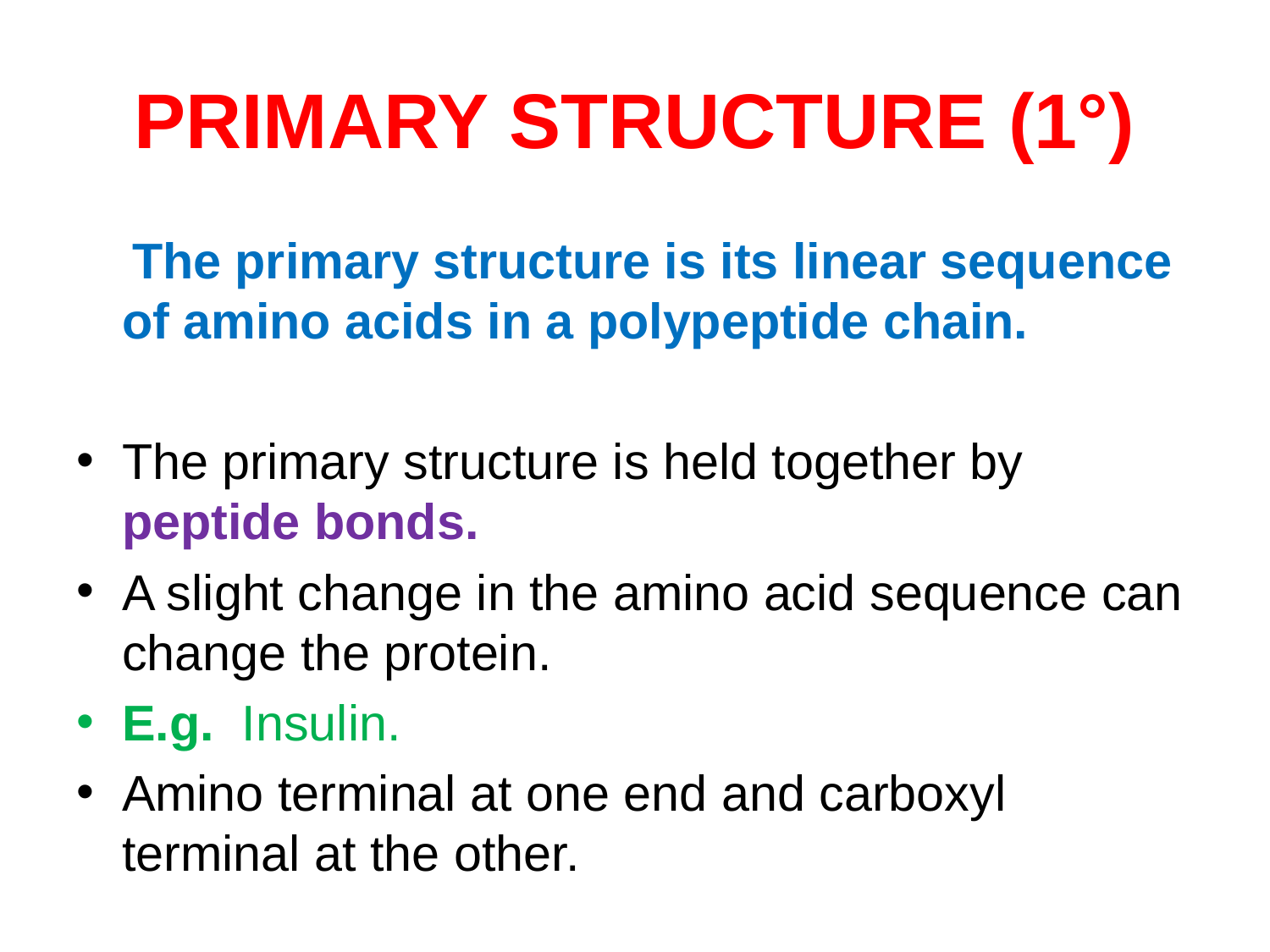

# PRIMARY STRUCTURE (1°)
    The primary structure is its linear sequence of amino acids in a polypeptide chain.

The primary structure is held together by peptide bonds.
A slight change in the amino acid sequence can change the protein.
E.g.  Insulin.
Amino terminal at one end and carboxyl terminal at the other.